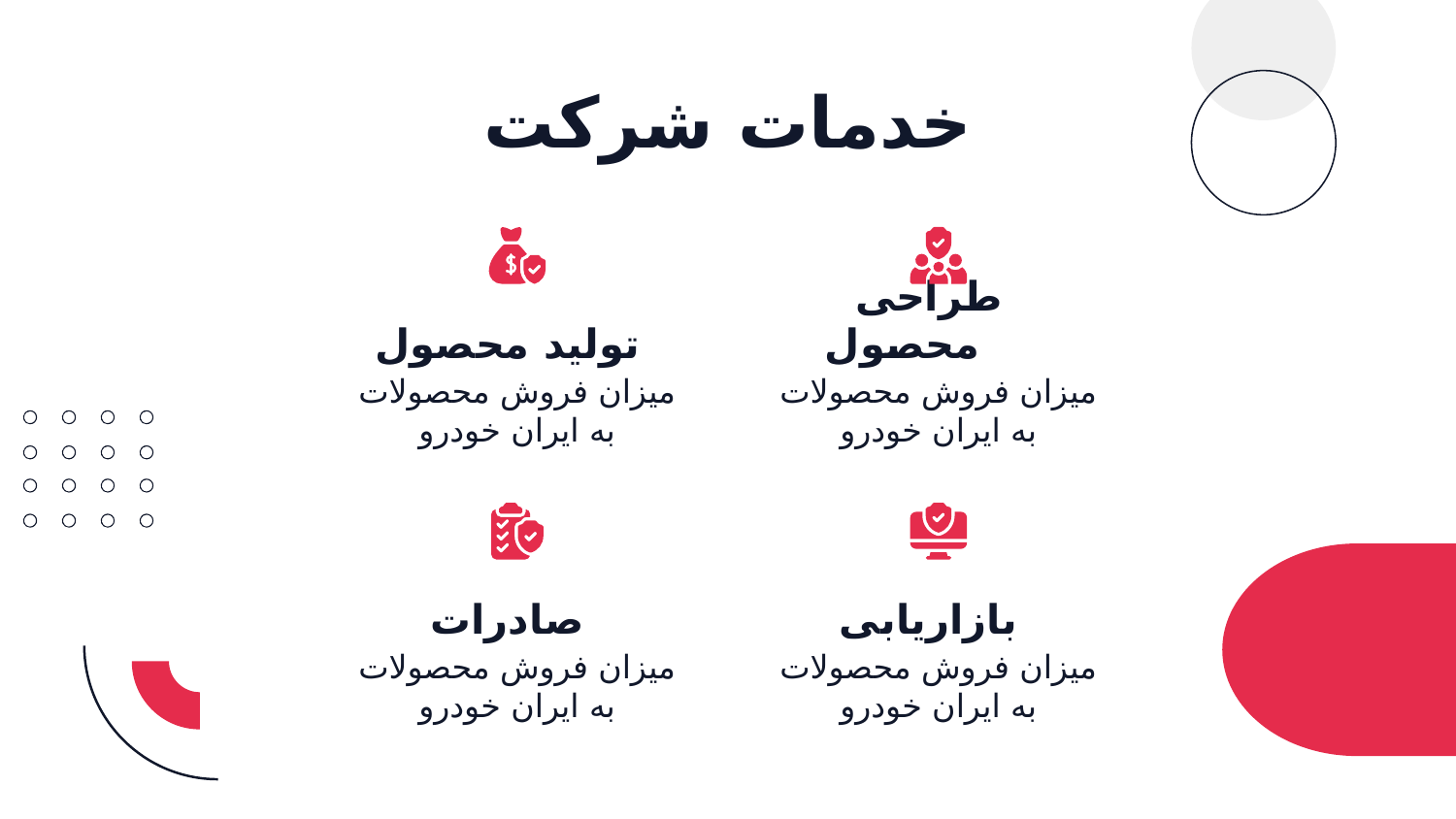

# خدمات شرکت

تولید محصول
طراحی محصول
میزان فروش محصولات به ایران خودرو
میزان فروش محصولات به ایران خودرو

صادرات
بازاریابی
میزان فروش محصولات به ایران خودرو
میزان فروش محصولات به ایران خودرو